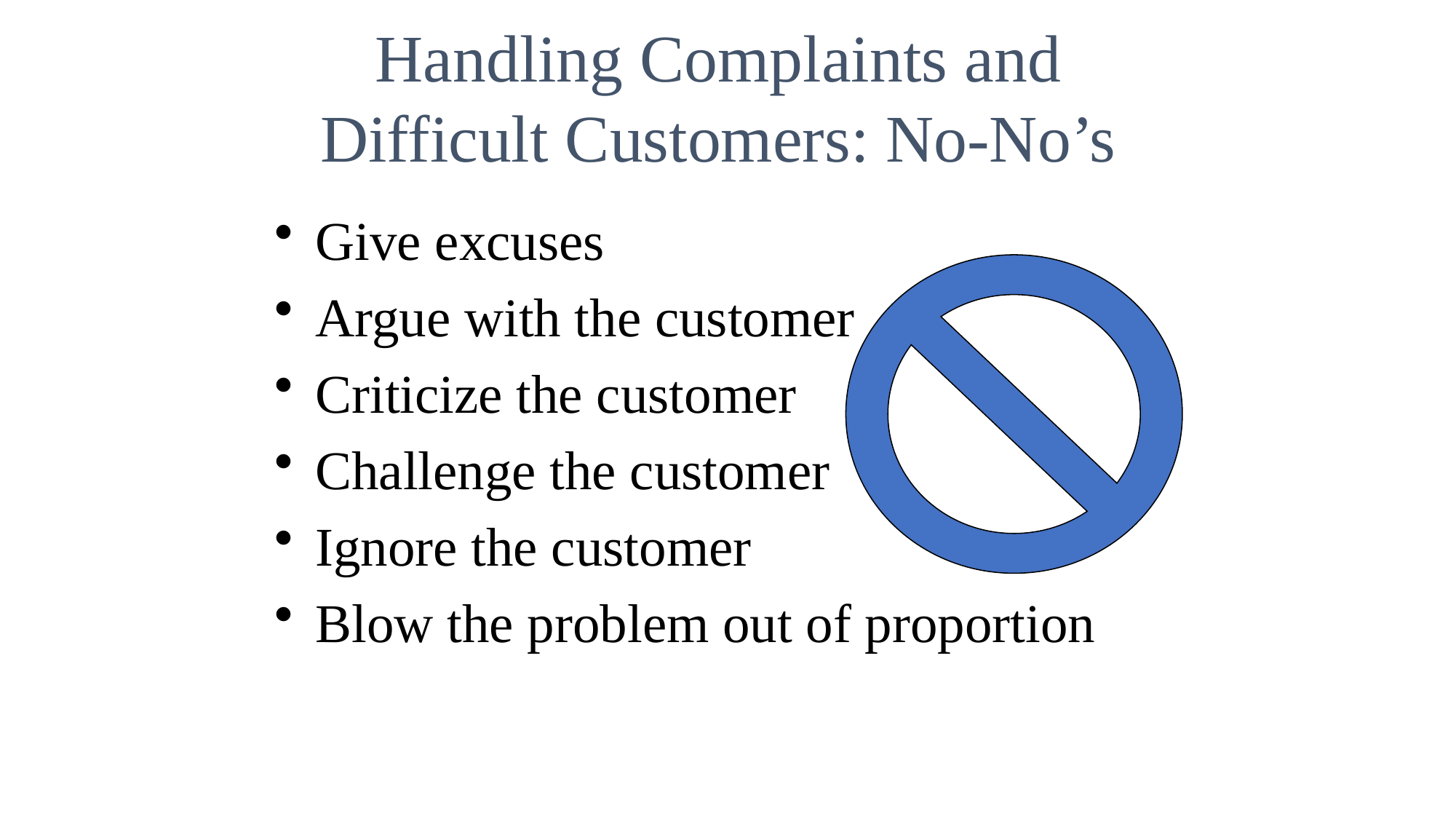

Handling Complaints and Difficult Customers: No-No’s
Give excuses
Argue with the customer
Criticize the customer
Challenge the customer
Ignore the customer
Blow the problem out of proportion